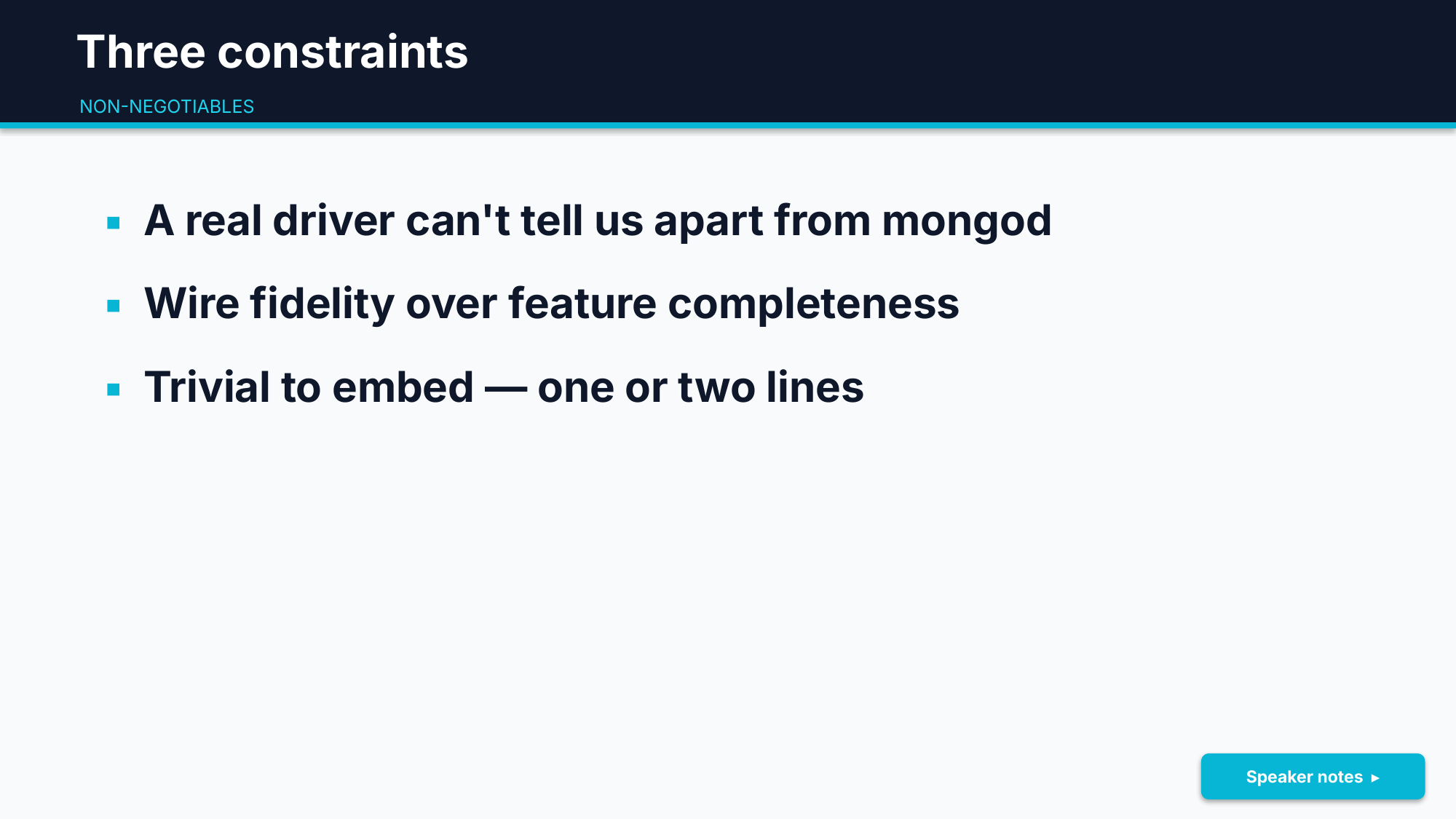

Three constraints
NON-NEGOTIABLES

▪  A real driver can't tell us apart from mongod
▪  Wire fidelity over feature completeness
▪  Trivial to embed — one or two lines
Speaker notes  ▸